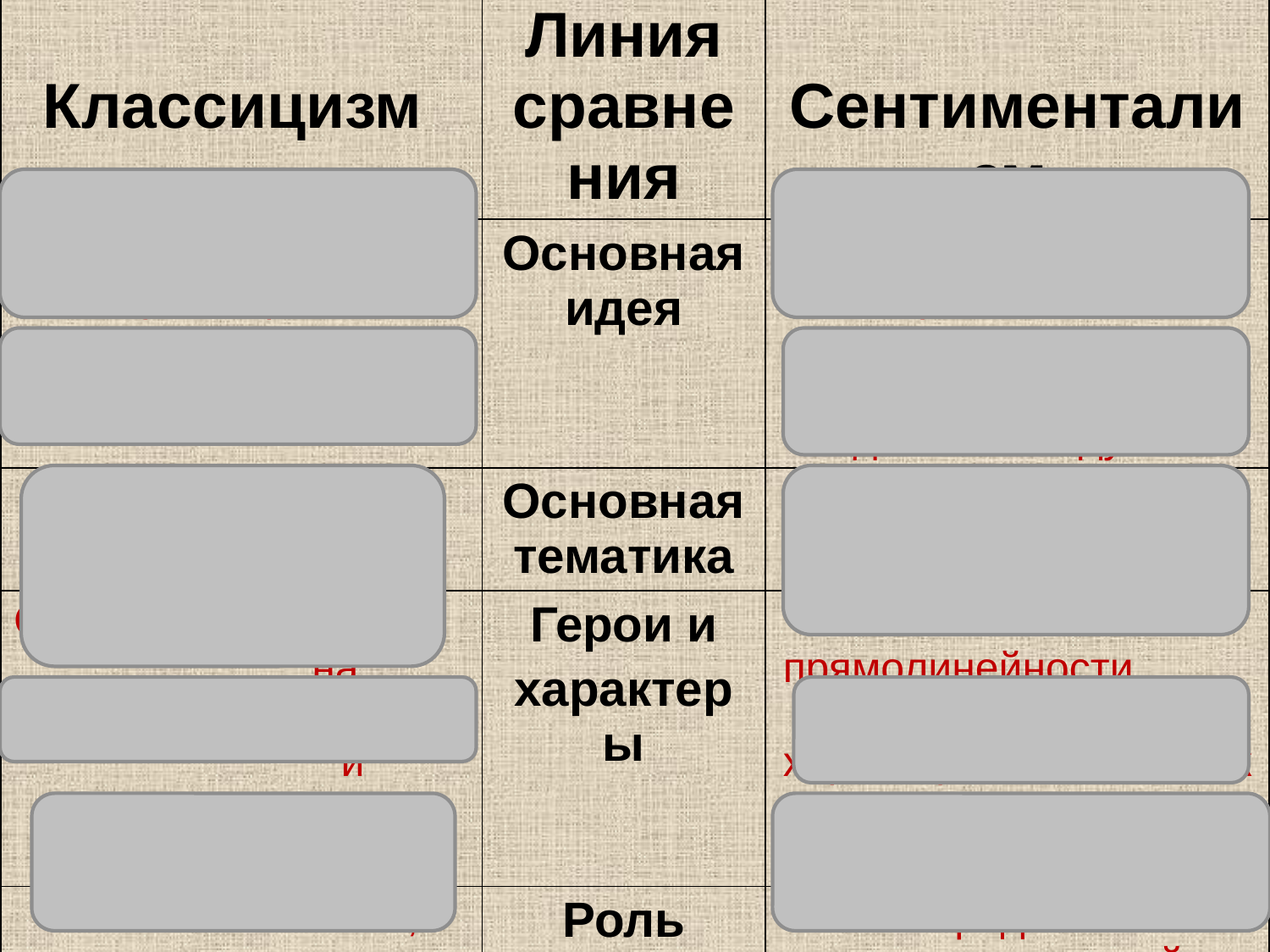

| Классицизм | Линия сравнения | Сентиментализм |
| --- | --- | --- |
| Воспитание человека в духе верности государству, культ разума | Основная идея | Стремление представить человеческую личность в движениях души |
| Гражданская , общественная | Основная тематика | Любовная |
| Строгое деление на положительных и отрицательных, однолинейность | Герои и характеры | Отказ от прямолинейности в оценке характеров, внимание к простым людям |
| Вспомогательная, условная | Роль пейзажа | Средство психологической характеристики героев |
| Трагедия, ода, эпопея; комедия, басня, сатира | Основные жанры | Повесть, путешествие, роман в письмах, дневник, элегия, послание, идиллия |